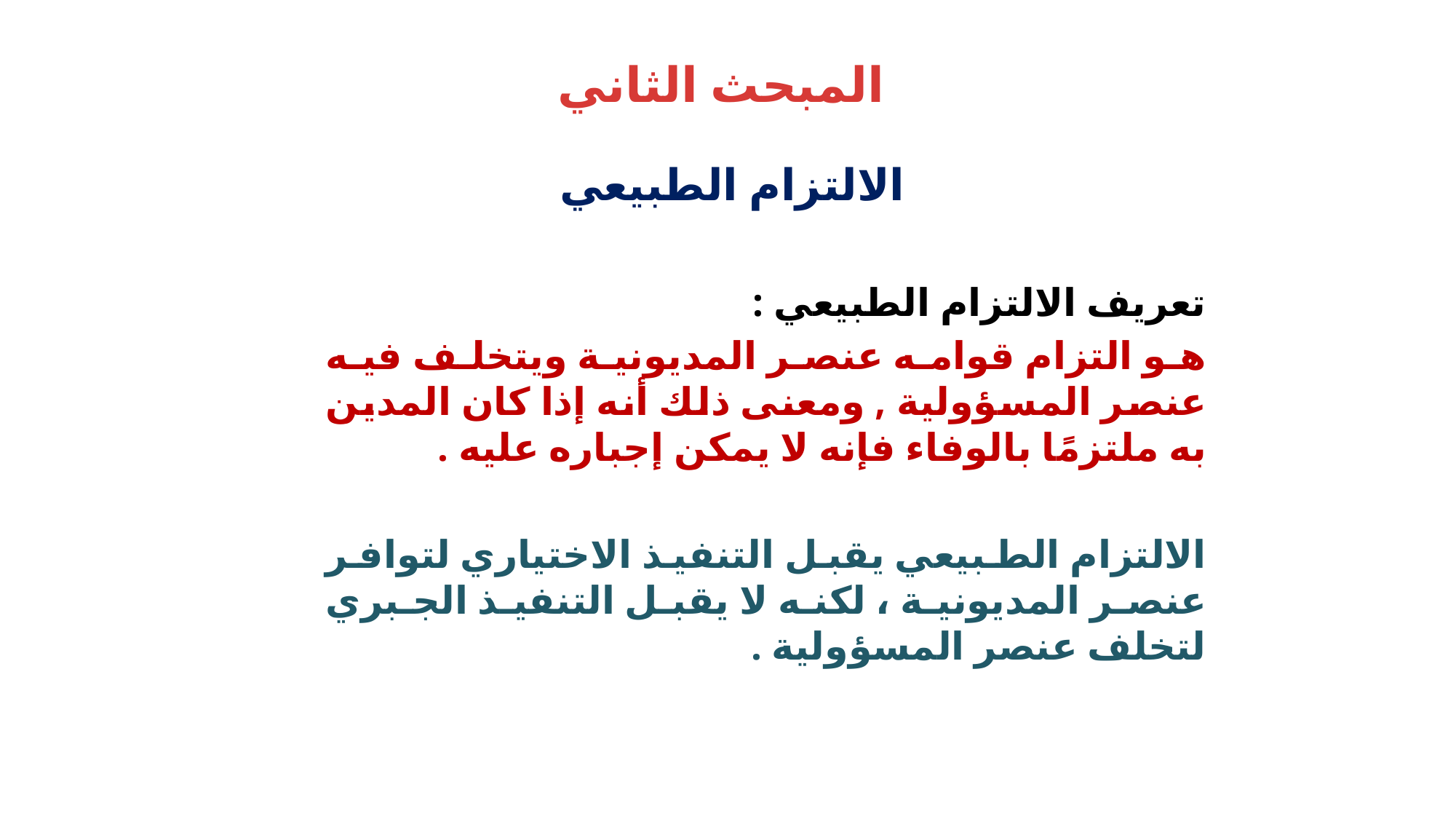

# المبحث الثاني
      الالتزام الطبيعي

تعريف الالتزام الطبيعي :
هو التزام قوامه عنصر المديونية ويتخلف فيه عنصر المسؤولية , ومعنى ذلك أنه إذا كان المدين به ملتزمًا بالوفاء فإنه لا يمكن إجباره عليه .

الالتزام الطبيعي يقبل التنفيذ الاختياري لتوافر عنصر المديونية ، لكنه لا يقبل التنفيذ الجبري لتخلف عنصر المسؤولية .